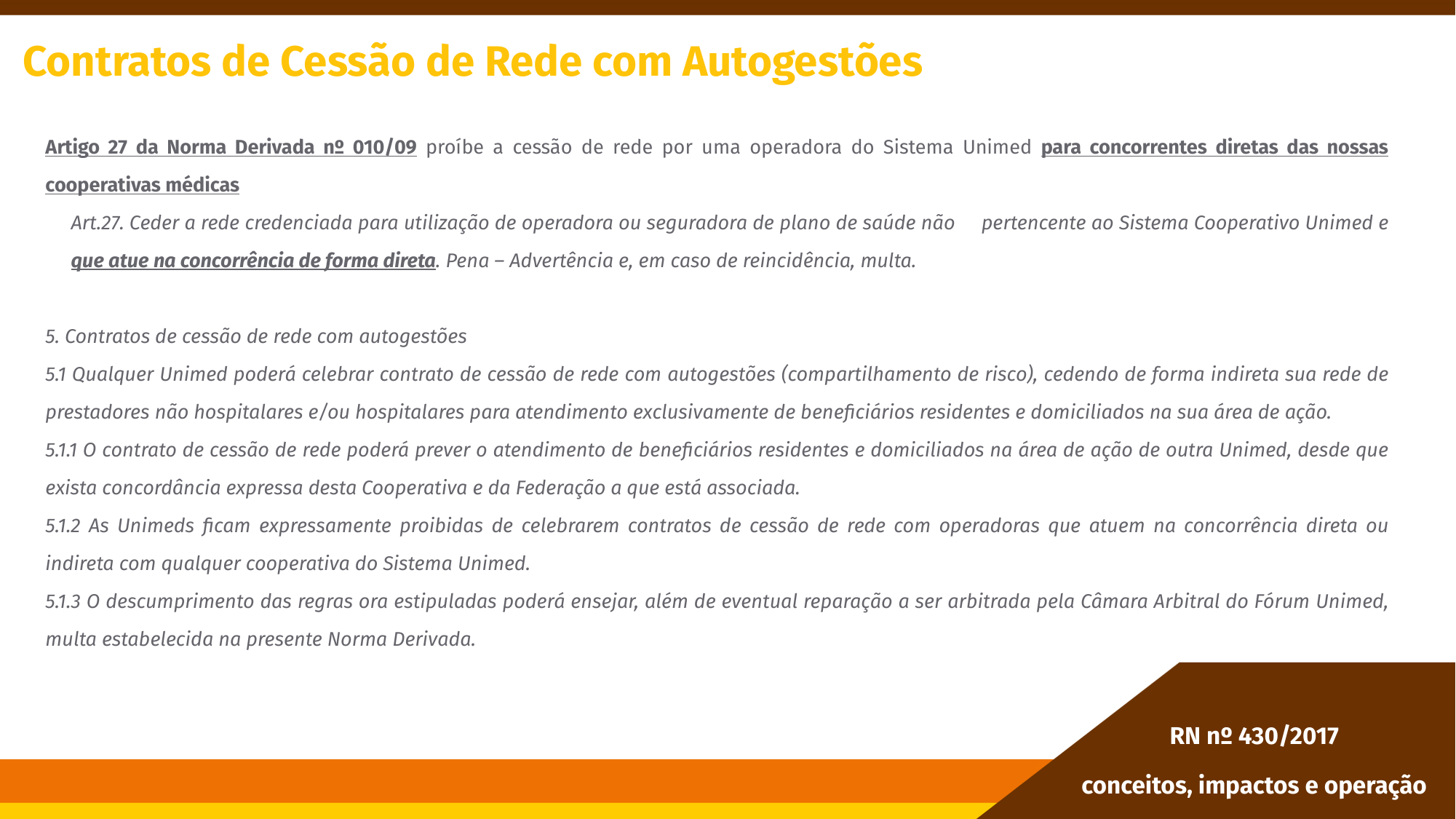

# Contratos de Cessão de Rede com Autogestões
Artigo 27 da Norma Derivada nº 010/09 proíbe a cessão de rede por uma operadora do Sistema Unimed para concorrentes diretas das nossas cooperativas médicas
Art.27. Ceder a rede credenciada para utilização de operadora ou seguradora de plano de saúde não     pertencente ao Sistema Cooperativo Unimed e que atue na concorrência de forma direta. Pena – Advertência e, em caso de reincidência, multa.

5. Contratos de cessão de rede com autogestões
5.1 Qualquer Unimed poderá celebrar contrato de cessão de rede com autogestões (compartilhamento de risco), cedendo de forma indireta sua rede de prestadores não hospitalares e/ou hospitalares para atendimento exclusivamente de beneficiários residentes e domiciliados na sua área de ação.
5.1.1 O contrato de cessão de rede poderá prever o atendimento de beneficiários residentes e domiciliados na área de ação de outra Unimed, desde que exista concordância expressa desta Cooperativa e da Federação a que está associada.
5.1.2 As Unimeds ficam expressamente proibidas de celebrarem contratos de cessão de rede com operadoras que atuem na concorrência direta ou indireta com qualquer cooperativa do Sistema Unimed.
5.1.3 O descumprimento das regras ora estipuladas poderá ensejar, além de eventual reparação a ser arbitrada pela Câmara Arbitral do Fórum Unimed, multa estabelecida na presente Norma Derivada.

RN nº 430/2017
conceitos, impactos e operação